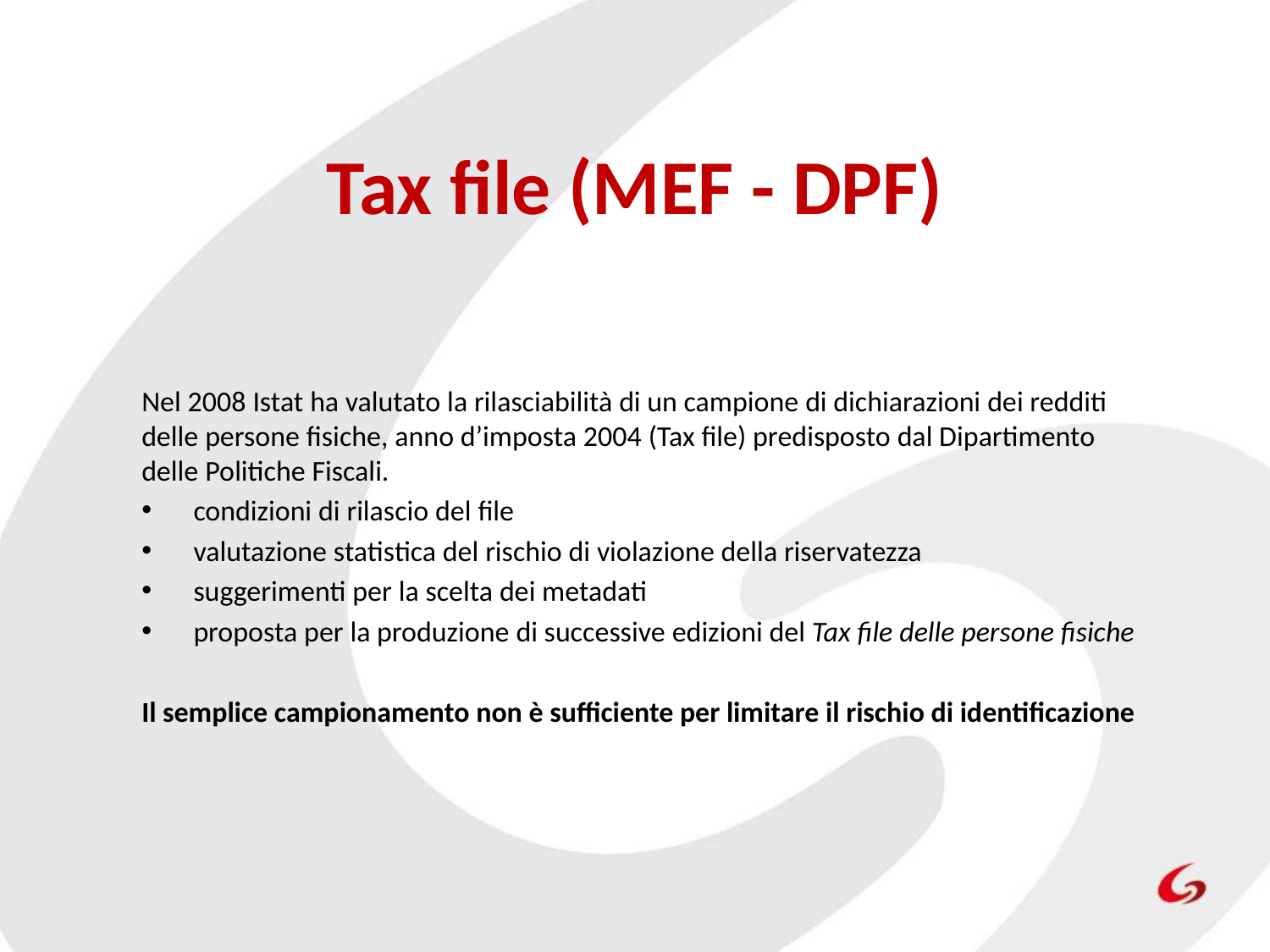

# Tax file (MEF - DPF)
Nel 2008 Istat ha valutato la rilasciabilità di un campione di dichiarazioni dei redditi delle persone fisiche, anno d’imposta 2004 (Tax file) predisposto dal Dipartimento delle Politiche Fiscali.
condizioni di rilascio del file
valutazione statistica del rischio di violazione della riservatezza
suggerimenti per la scelta dei metadati
proposta per la produzione di successive edizioni del Tax file delle persone fisiche

Il semplice campionamento non è sufficiente per limitare il rischio di identificazione